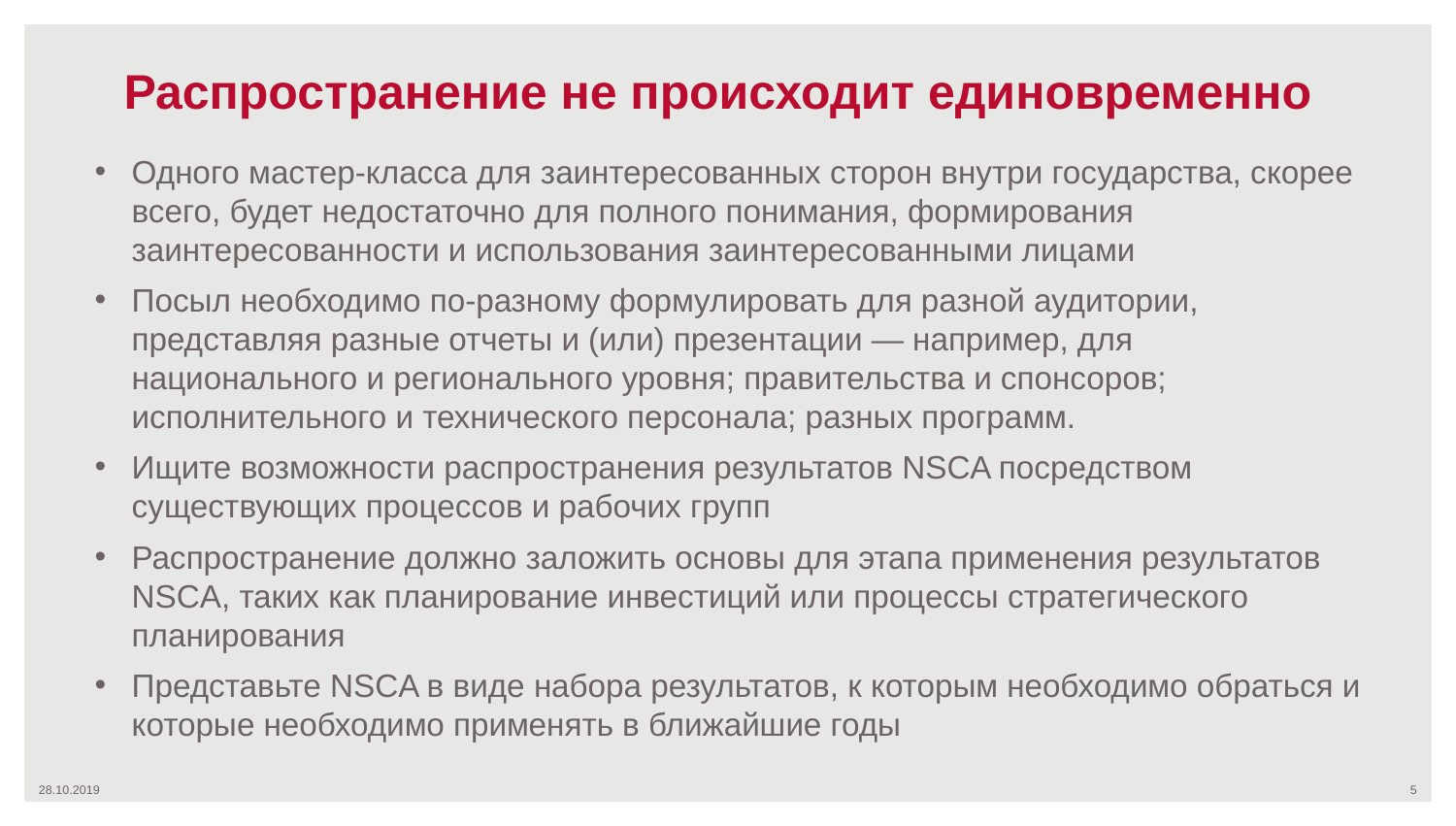

# Распространение не происходит единовременно
Одного мастер-класса для заинтересованных сторон внутри государства, скорее всего, будет недостаточно для полного понимания, формирования заинтересованности и использования заинтересованными лицами
Посыл необходимо по-разному формулировать для разной аудитории, представляя разные отчеты и (или) презентации — например, для национального и регионального уровня; правительства и спонсоров; исполнительного и технического персонала; разных программ.
Ищите возможности распространения результатов NSCA посредством существующих процессов и рабочих групп
Распространение должно заложить основы для этапа применения результатов NSCA, таких как планирование инвестиций или процессы стратегического планирования
Представьте NSCA в виде набора результатов, к которым необходимо обраться и которые необходимо применять в ближайшие годы
28.10.2019

5